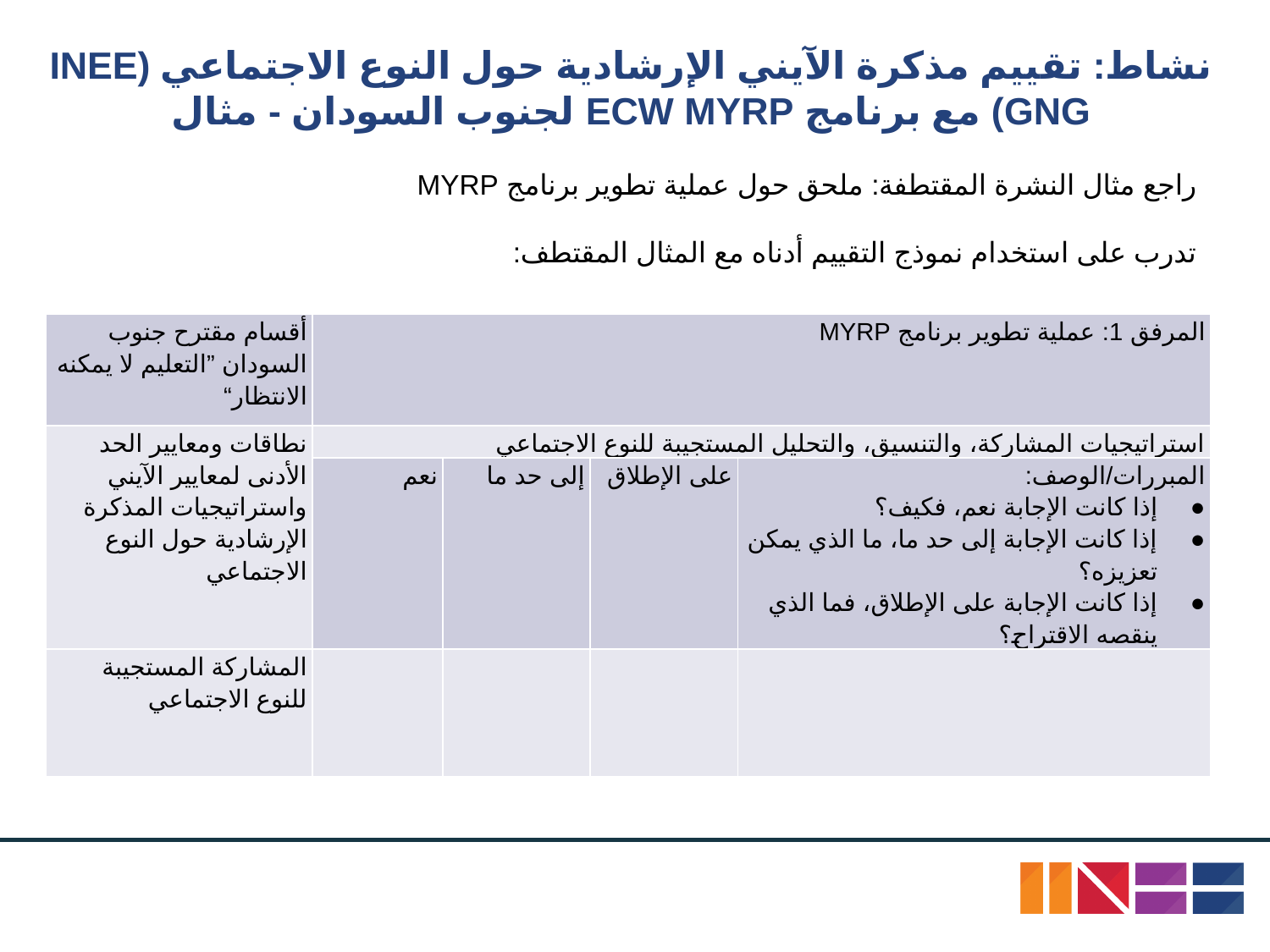

# نشاط: تقييم مذكرة الآيني الإرشادية حول النوع الاجتماعي (INEE GNG) مع برنامج ECW MYRP لجنوب السودان - مثال
راجع مثال النشرة المقتطفة: ملحق حول عملية تطوير برنامج MYRP

تدرب على استخدام نموذج التقييم أدناه مع المثال المقتطف:
| أقسام مقترح جنوب السودان ”التعليم لا يمكنه الانتظار“ | المرفق 1: عملية تطوير برنامج MYRP |  |  |  |
| --- | --- | --- | --- | --- |
| نطاقات ومعايير الحد الأدنى لمعايير الآيني واستراتيجيات المذكرة الإرشادية حول النوع الاجتماعي | استراتيجيات المشاركة، والتنسيق، والتحليل المستجيبة للنوع الاجتماعي |  |  |  |
|  | نعم | إلى حد ما | على الإطلاق | المبررات/الوصف: إذا كانت الإجابة نعم، فكيف؟ إذا كانت الإجابة إلى حد ما، ما الذي يمكن تعزيزه؟ إذا كانت الإجابة على الإطلاق، فما الذي ينقصه الاقتراح؟ |
| المشاركة المستجيبة للنوع الاجتماعي |  |  |  |  |